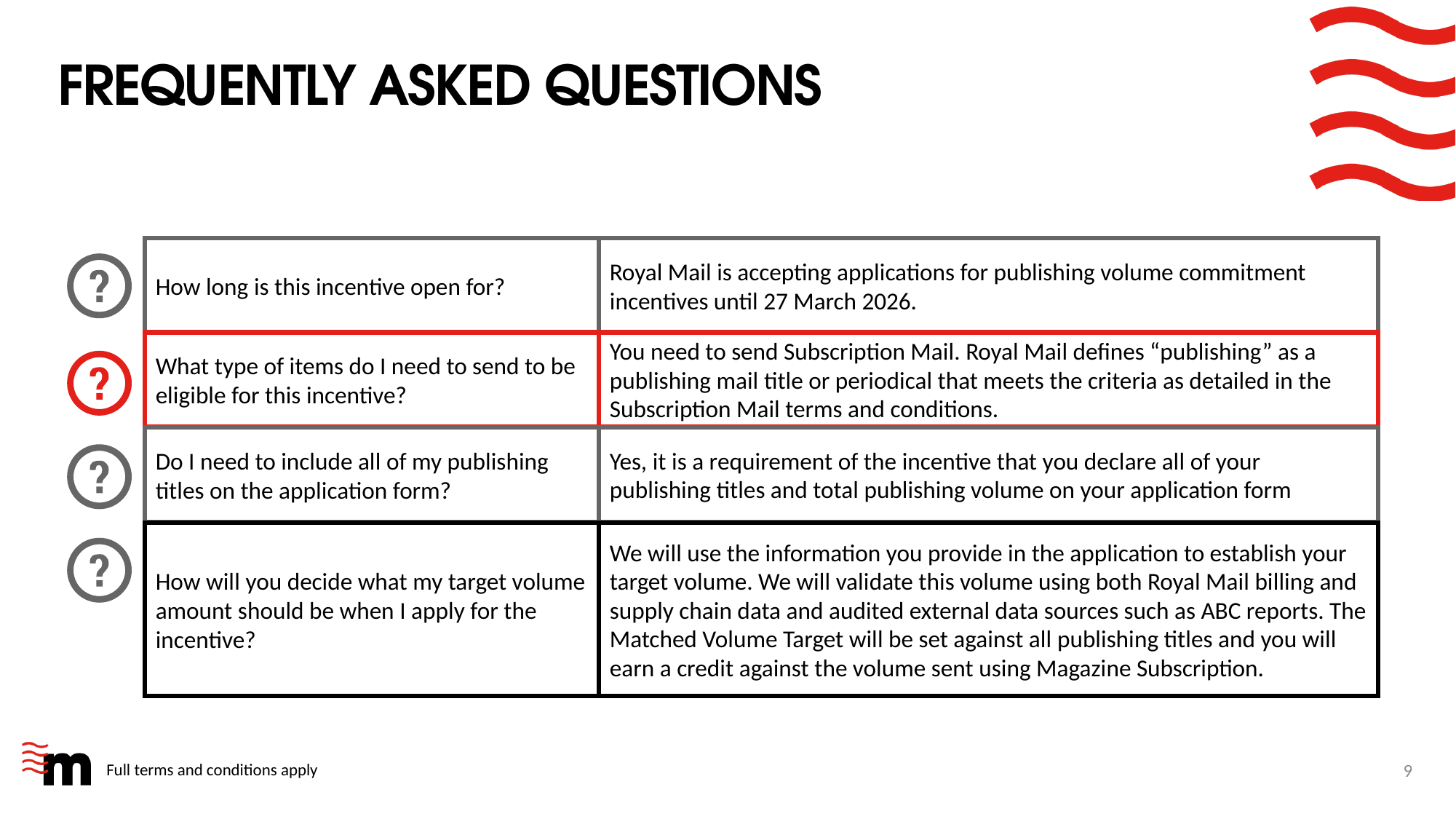

# FREQUENTLY ASKED QUESTIONS

How long is this incentive open for?
Royal Mail is accepting applications for publishing volume commitment incentives until 27 March 2026.

What type of items do I need to send to be eligible for this incentive?
You need to send Subscription Mail. Royal Mail defines “publishing” as a publishing mail title or periodical that meets the criteria as detailed in the Subscription Mail terms and conditions.

Do I need to include all of my publishing titles on the application form?
Yes, it is a requirement of the incentive that you declare all of your publishing titles and total publishing volume on your application form

How will you decide what my target volume amount should be when I apply for the incentive?
We will use the information you provide in the application to establish your target volume. We will validate this volume using both Royal Mail billing and supply chain data and audited external data sources such as ABC reports. The Matched Volume Target will be set against all publishing titles and you will earn a credit against the volume sent using Magazine Subscription.

9
Full terms and conditions apply